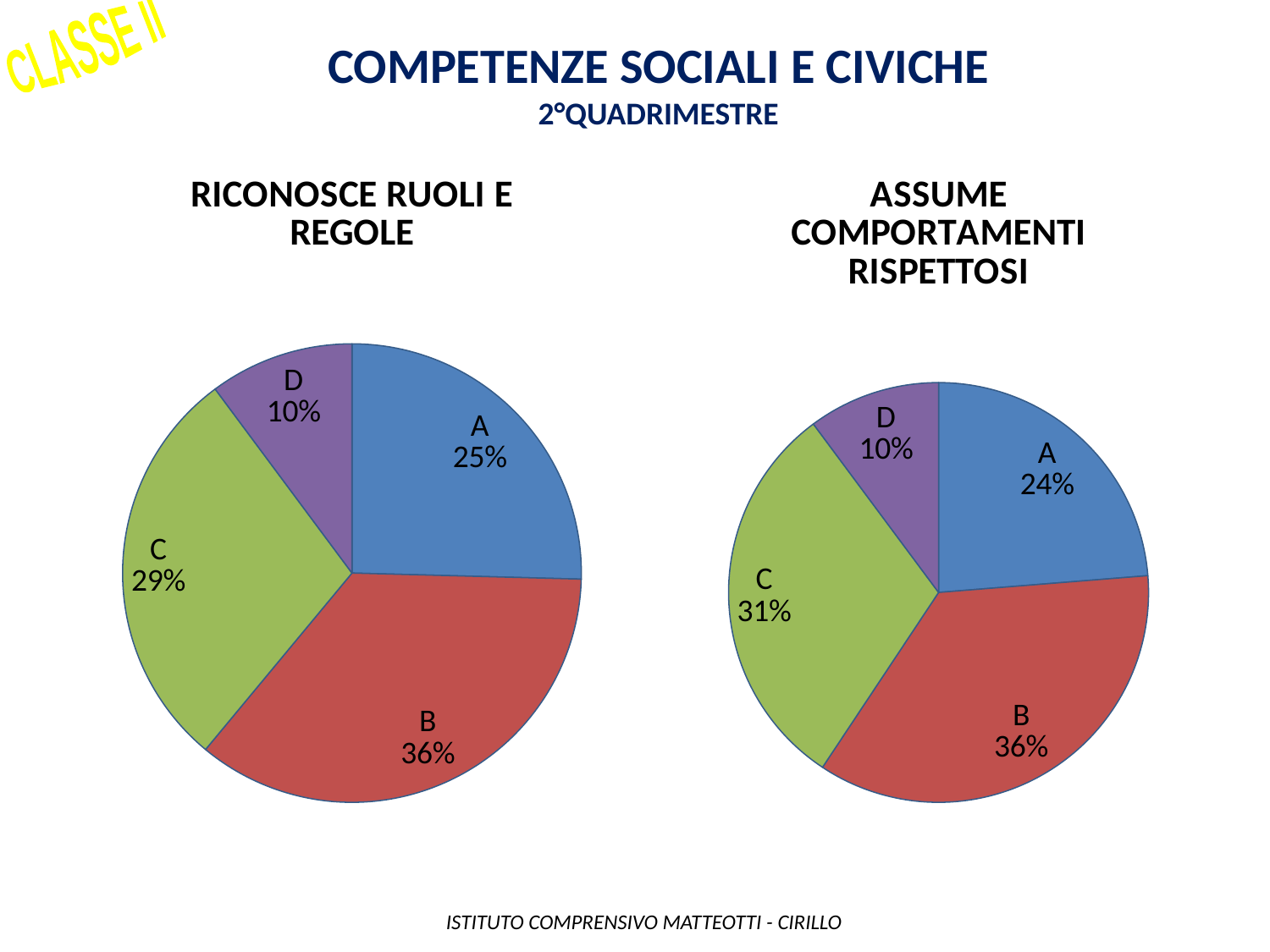

CLASSE II
Competenze sociali e civiche
2°QUADRIMESTRE

### Chart: RICONOSCE RUOLI E REGOLE

| Category |  |
|---|---|
| A | 15.0 |
| B | 21.0 |
| C | 17.0 |
| D | 6.0 |

### Chart: ASSUME COMPORTAMENTI RISPETTOSI

| Category |  |
|---|---|
| A | 14.0 |
| B | 21.0 |
| C | 18.0 |
| D | 6.0 |
 ISTITUTO COMPRENSIVO MATTEOTTI - CIRILLO